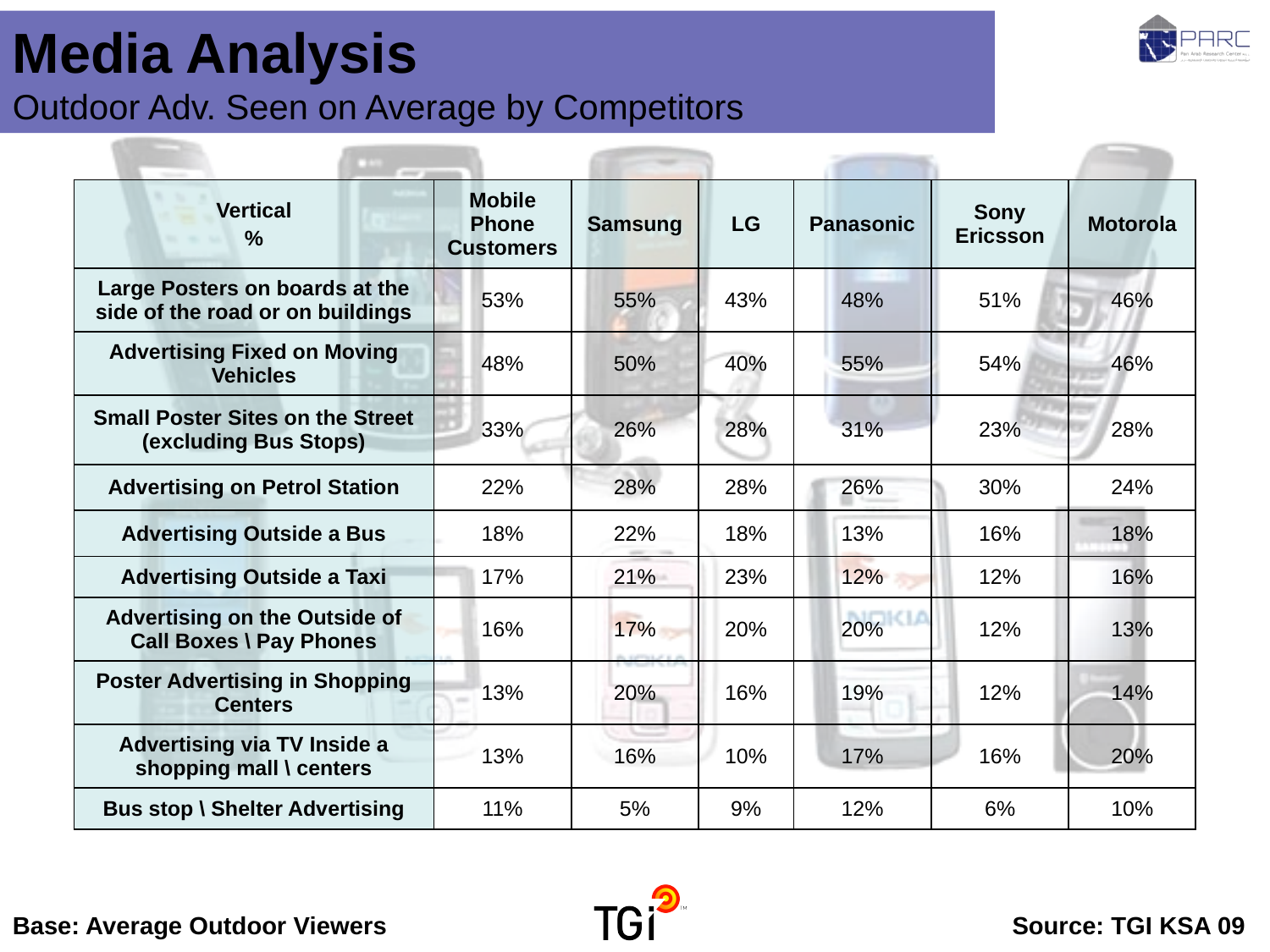

Media Analysis                                   Outdoor Adv. Seen on Average by Competitors
| Vertical % | Mobile Phone Customers | Samsung | LG | Panasonic | Sony Ericsson | Motorola |
| --- | --- | --- | --- | --- | --- | --- |
| Large Posters on boards at the side of the road or on buildings | 53% | 55% | 43% | 48% | 51% | 46% |
| Advertising Fixed on Moving Vehicles | 48% | 50% | 40% | 55% | 54% | 46% |
| Small Poster Sites on the Street (excluding Bus Stops) | 33% | 26% | 28% | 31% | 23% | 28% |
| Advertising on Petrol Station | 22% | 28% | 28% | 26% | 30% | 24% |
| Advertising Outside a Bus | 18% | 22% | 18% | 13% | 16% | 18% |
| Advertising Outside a Taxi | 17% | 21% | 23% | 12% | 12% | 16% |
| Advertising on the Outside of Call Boxes \ Pay Phones | 16% | 17% | 20% | 20% | 12% | 13% |
| Poster Advertising in Shopping Centers | 13% | 20% | 16% | 19% | 12% | 14% |
| Advertising via TV Inside a shopping mall \ centers | 13% | 16% | 10% | 17% | 16% | 20% |
| Bus stop \ Shelter Advertising | 11% | 5% | 9% | 12% | 6% | 10% |
Base: Average Outdoor Viewers	Source: TGI KSA 09